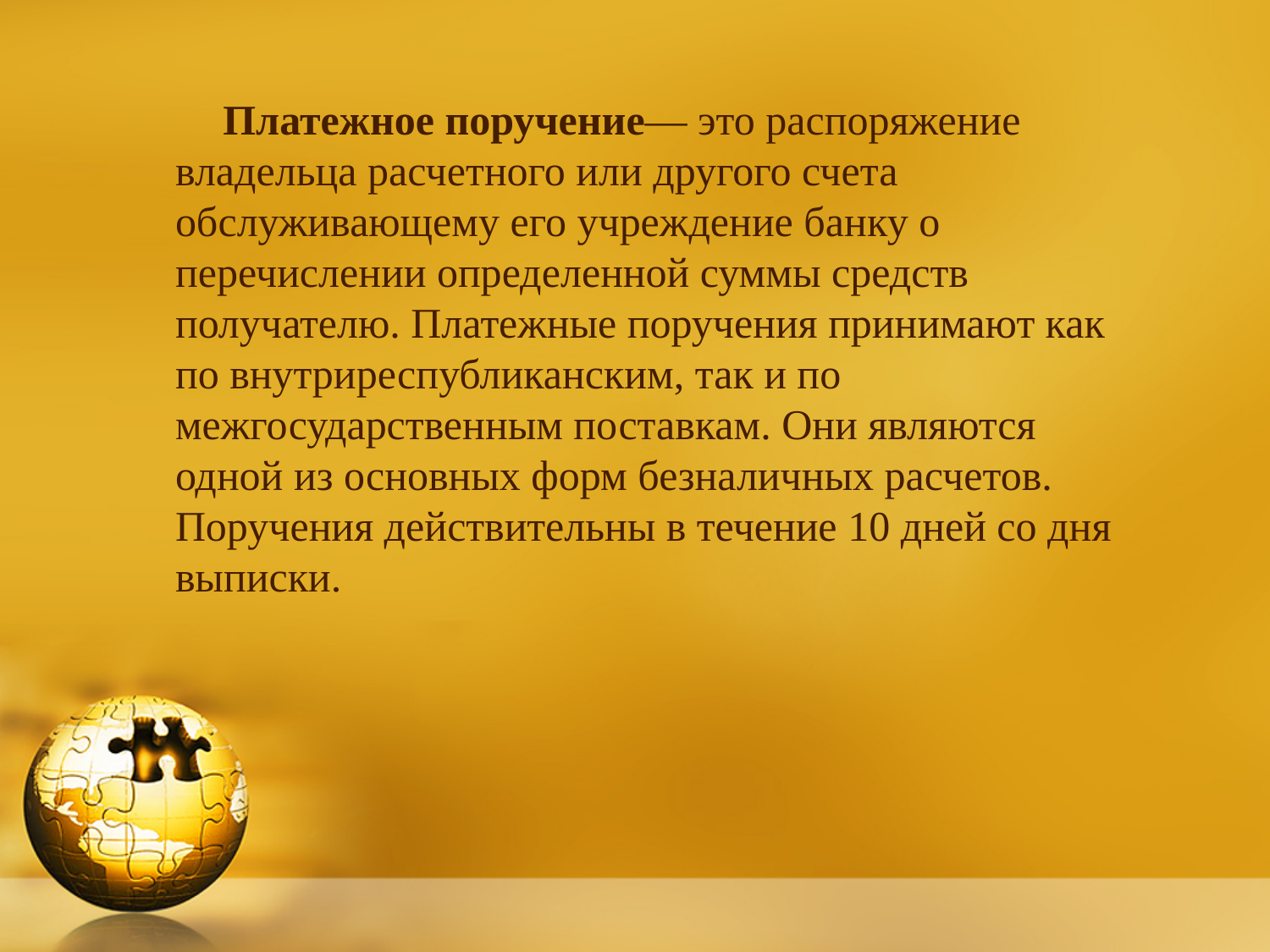

Платежное поручение— это распоряжение владельца рас­четного или другого счета обслуживающему его учреждение бан­ку о перечислении определенной суммы средств получателю. Пла­тежные поручения принимают как по внутриреспубликанским, так и по межгосударственным поставкам. Они являются одной из основных форм безналичных расчетов. Поручения действительны в течение 10 дней со дня выписки.